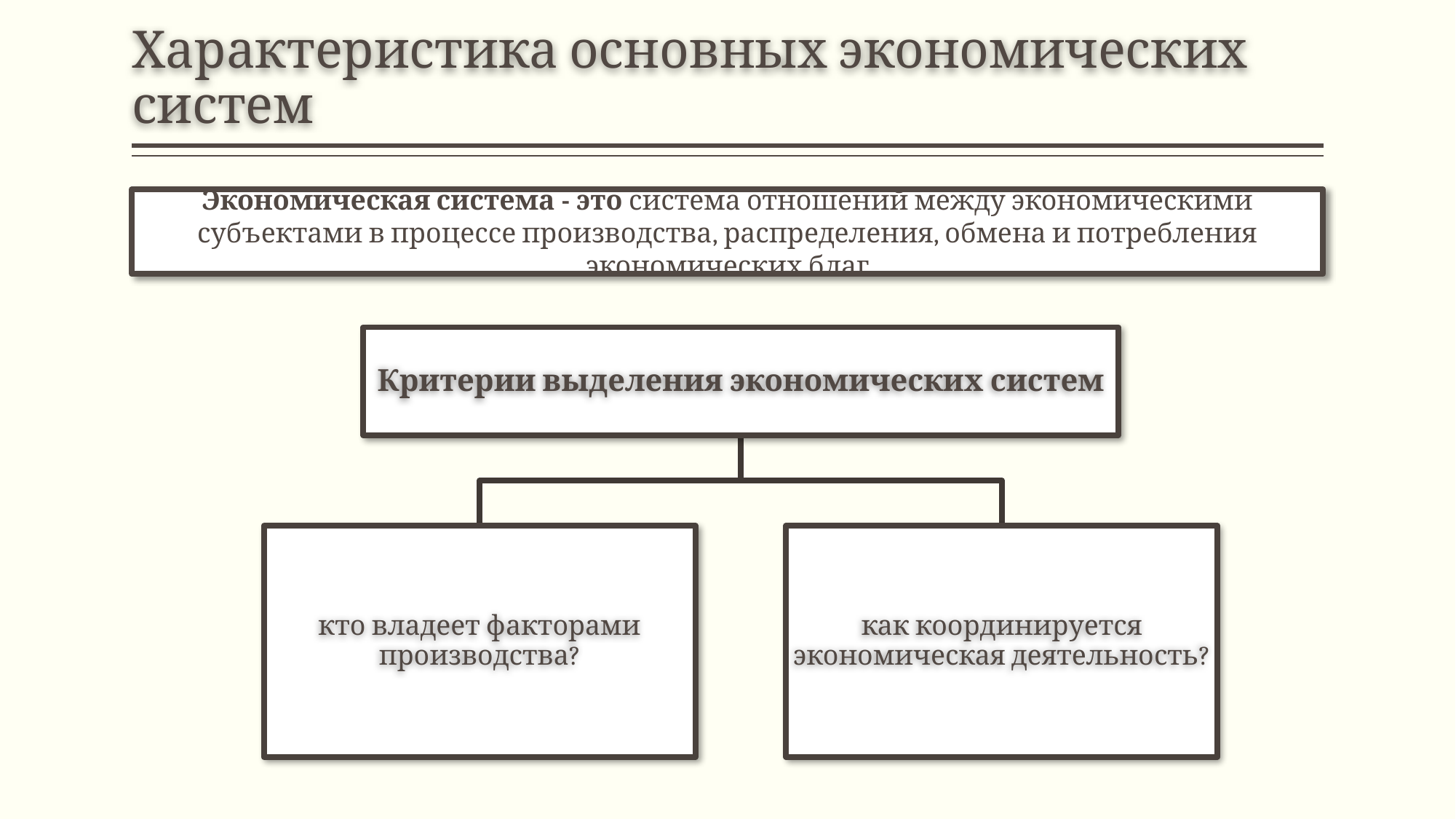

# Характеристика основных экономических систем
Экономическая система - это система отношений между экономическими субъектами в процессе производства, распределения, обмена и потребления экономических благ

Критерии выделения экономических систем

кто владеет факторами производства?

как координируется экономическая деятельность?